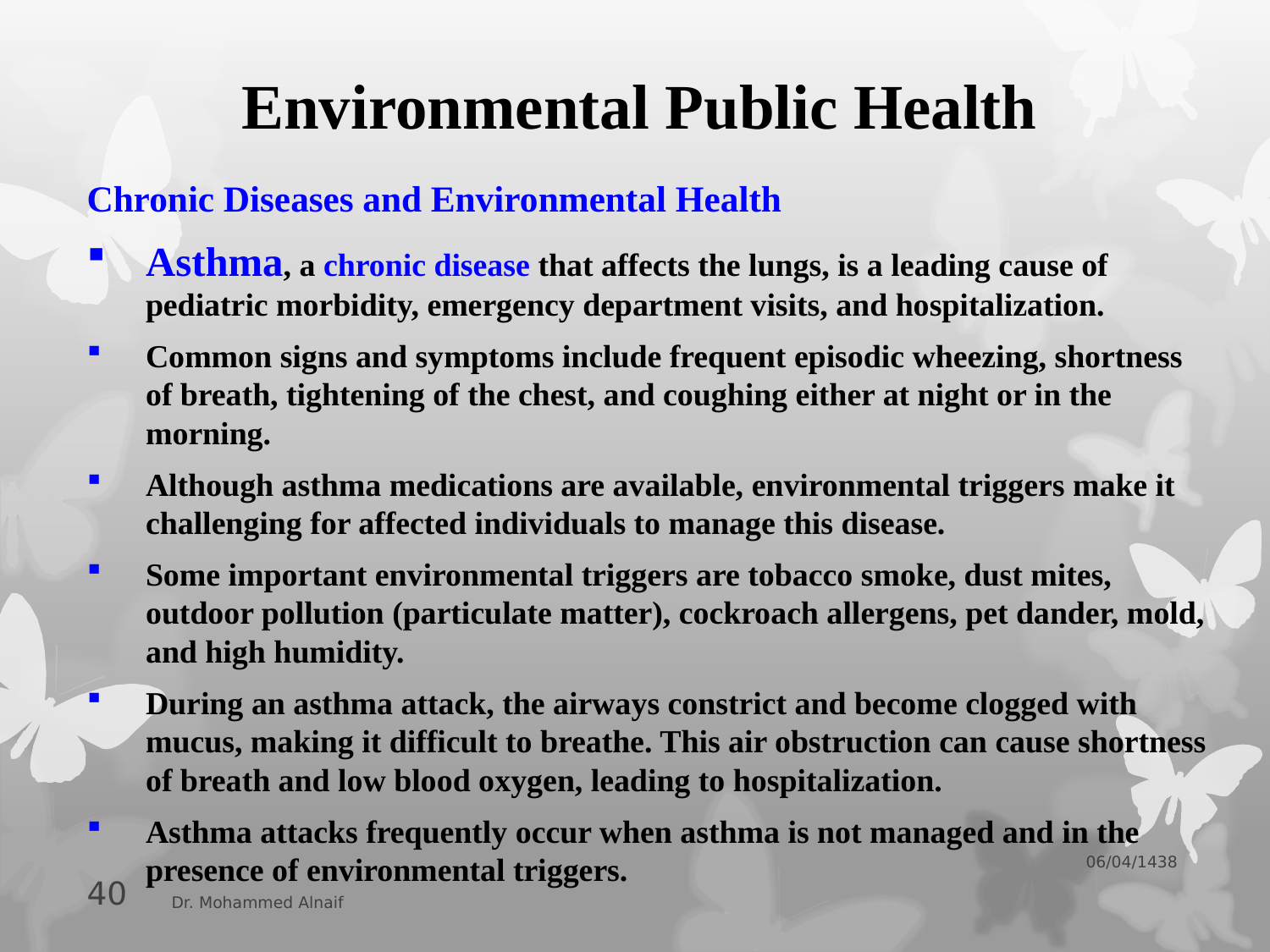

# Environmental Public Health
Chronic Diseases and Environmental Health
Asthma, a chronic disease that affects the lungs, is a leading cause of pediatric morbidity, emergency department visits, and hospitalization.
Common signs and symptoms include frequent episodic wheezing, shortness of breath, tightening of the chest, and coughing either at night or in the morning.
Although asthma medications are available, environmental triggers make it challenging for affected individuals to manage this disease.
Some important environmental triggers are tobacco smoke, dust mites, outdoor pollution (particulate matter), cockroach allergens, pet dander, mold, and high humidity.
During an asthma attack, the airways constrict and become clogged with mucus, making it difficult to breathe. This air obstruction can cause shortness of breath and low blood oxygen, leading to hospitalization.
Asthma attacks frequently occur when asthma is not managed and in the presence of environmental triggers.
06/04/1438
40
Dr. Mohammed Alnaif